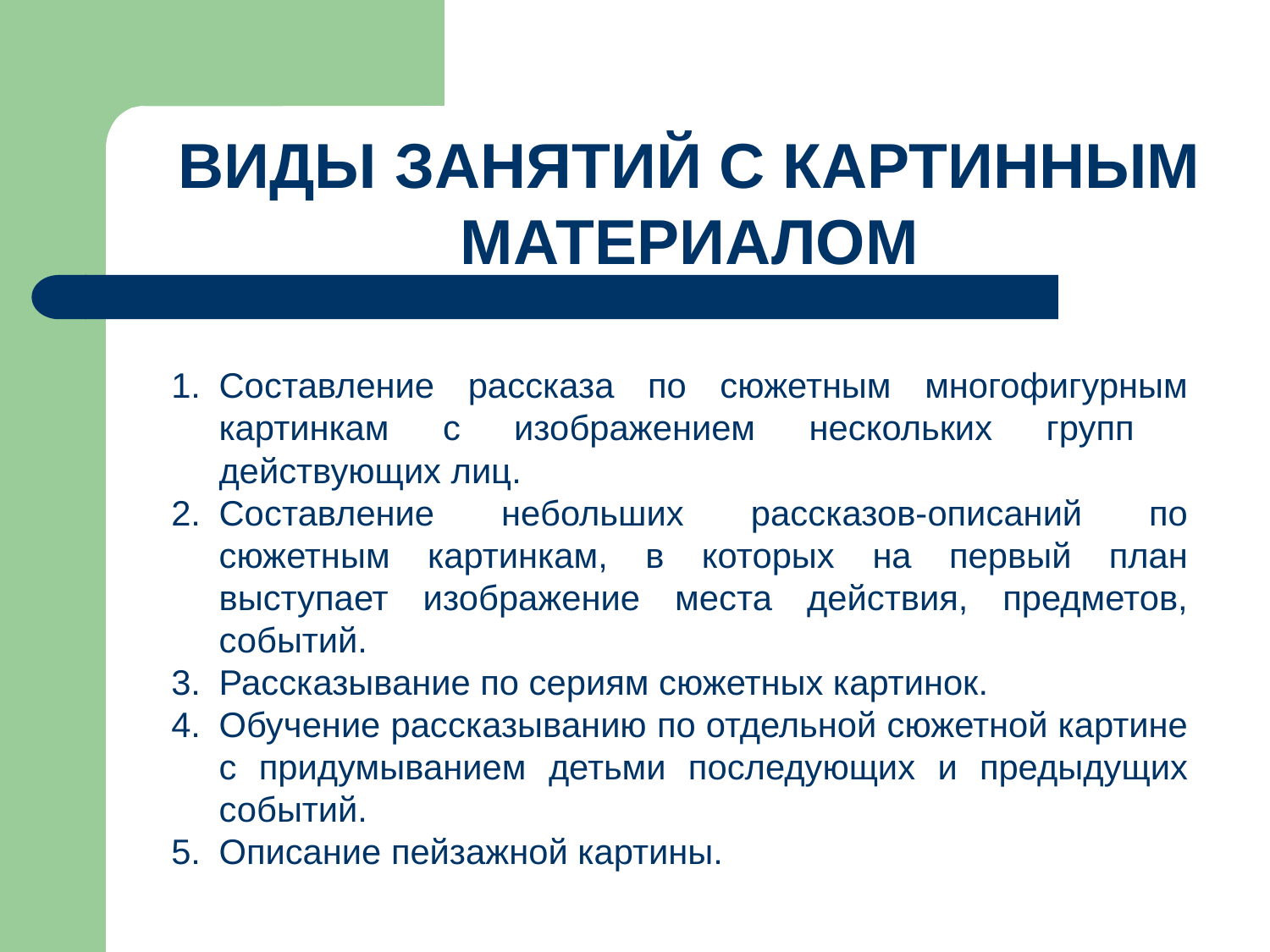

ВИДЫ ЗАНЯТИЙ С КАРТИННЫМ МАТЕРИАЛОМ
Составление рассказа по сюжетным многофигурным картинкам с изображением нескольких групп  действующих лиц.
Составление небольших рассказов-описаний по сюжетным картинкам, в которых на первый план выступает изображение места действия, предметов, событий.
Рассказывание по сериям сюжетных картинок.
Обучение рассказыванию по отдельной сюжетной картине с придумыванием детьми последующих и предыдущих событий.
Описание пейзажной картины.